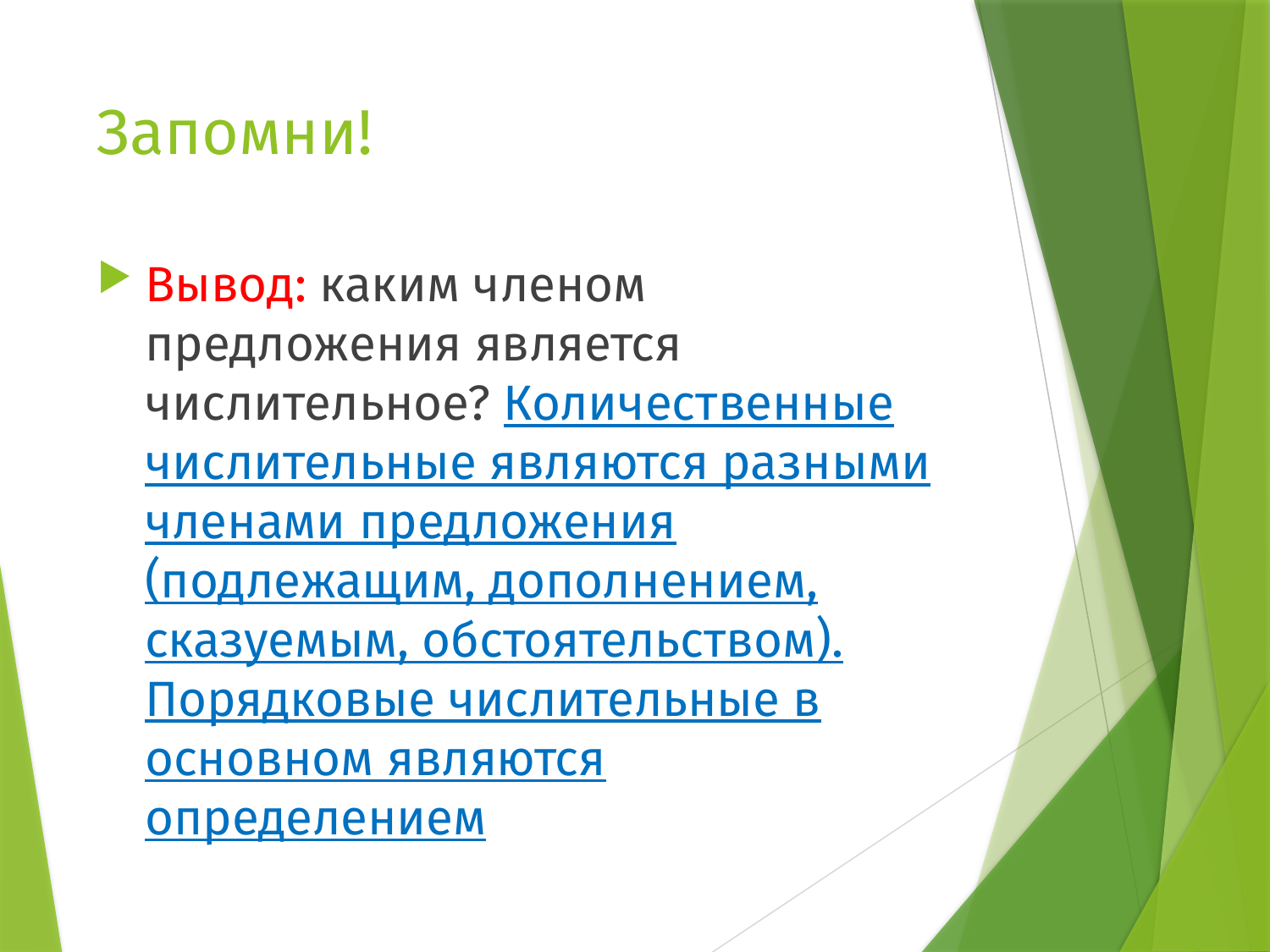

# Запомни!
Вывод: каким членом предложения является числительное? Количественные числительные являются разными членами предложения (подлежащим, дополнением, сказуемым, обстоятельством). Порядковые числительные в основном являются определением